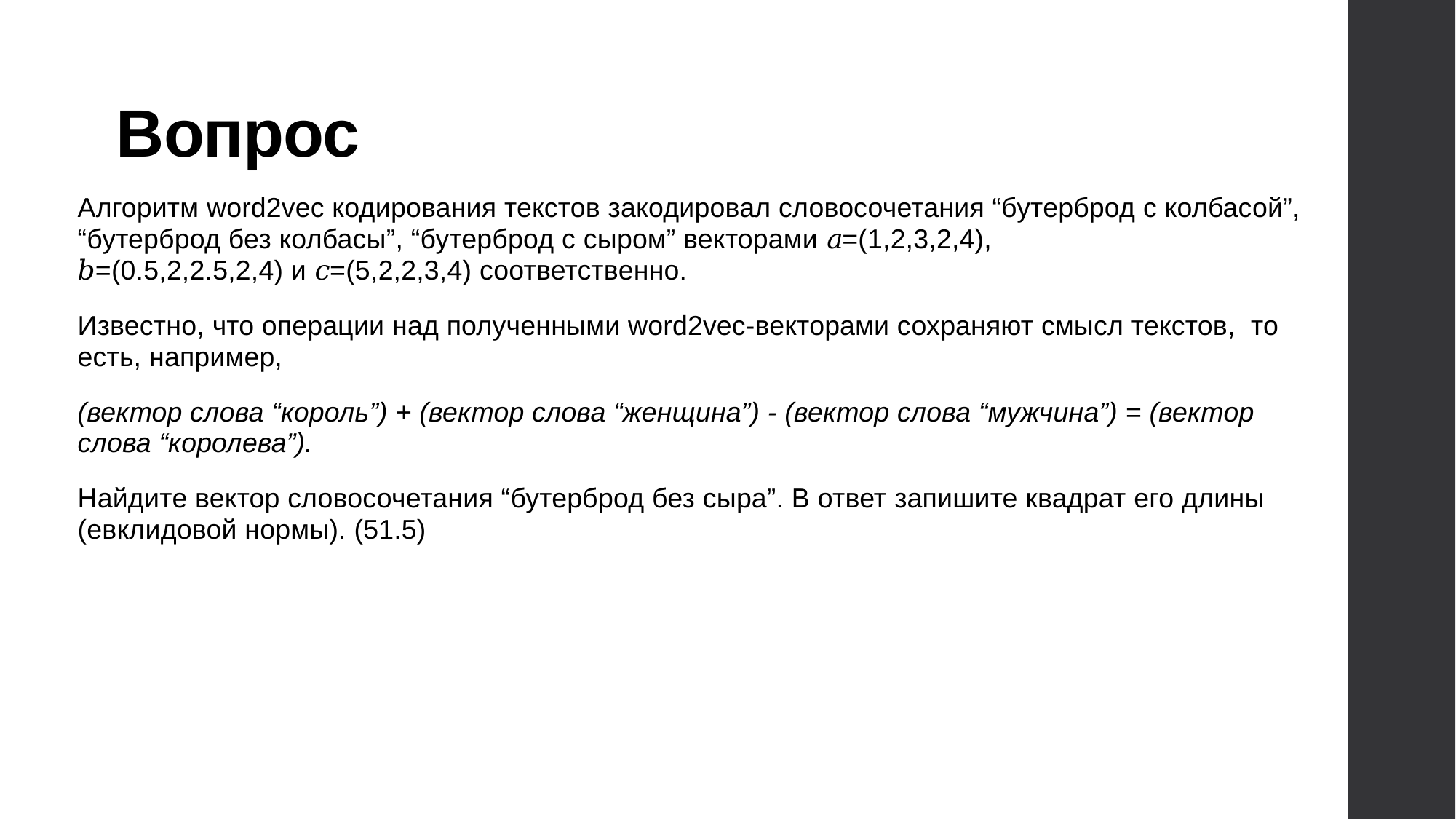

# Вопрос
Алгоритм word2vec кодирования текстов закодировал словосочетания “бутерброд с колбасой”, “бутерброд без колбасы”, “бутерброд с сыром” векторами 𝑎=(1,2,3,2,4), 𝑏=(0.5,2,2.5,2,4) и 𝑐=(5,2,2,3,4) соответственно.
Известно, что операции над полученными word2vec-векторами сохраняют смысл текстов,  то есть, например,
(вектор слова “король”) + (вектор слова “женщина”) - (вектор слова “мужчина”) = (вектор слова “королева”).
Найдите вектор словосочетания “бутерброд без сыра”. В ответ запишите квадрат его длины (евклидовой нормы). (51.5)